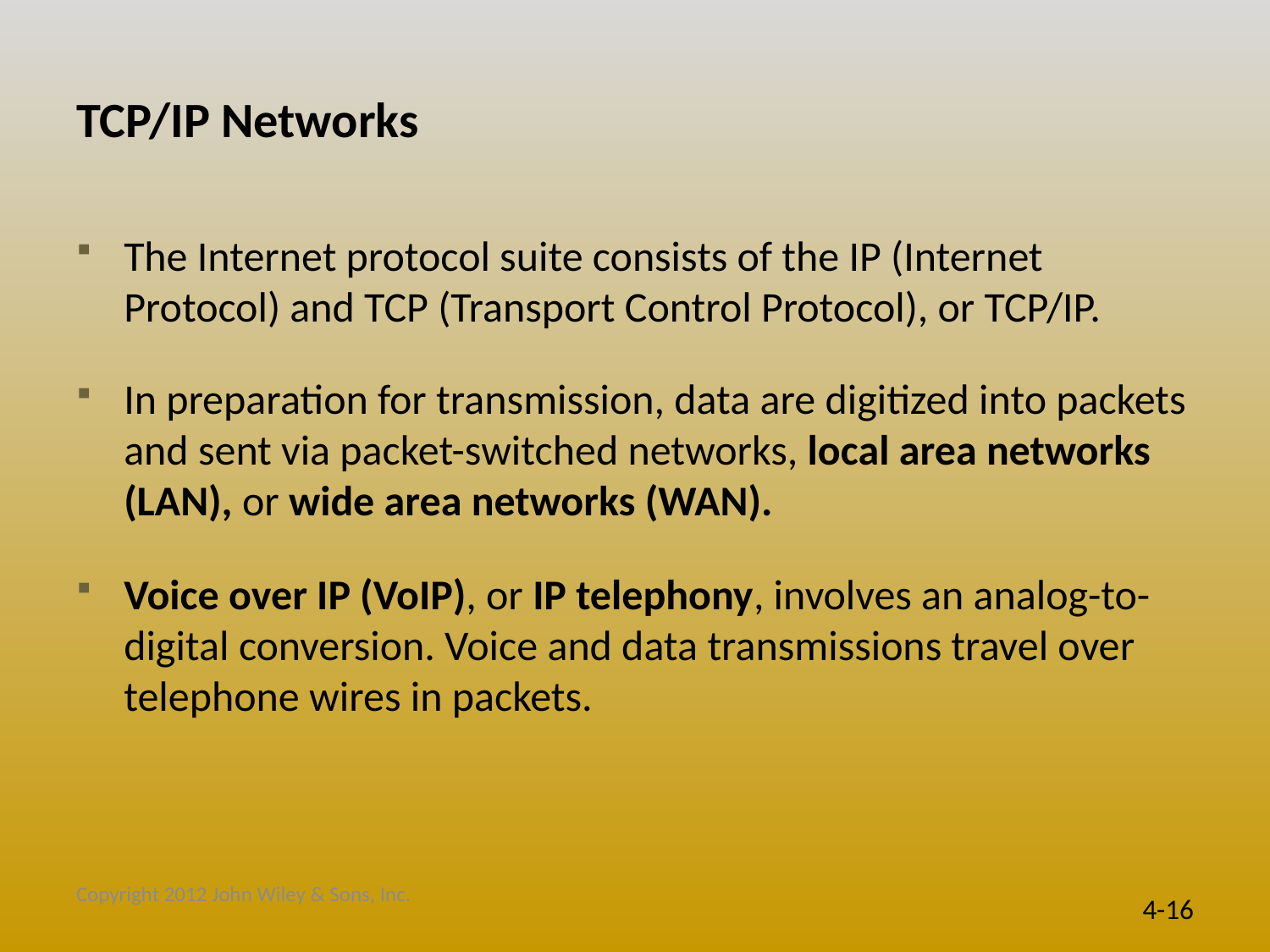

# TCP/IP Networks
The Internet protocol suite consists of the IP (Internet Protocol) and TCP (Transport Control Protocol), or TCP/IP.
In preparation for transmission, data are digitized into packets and sent via packet-switched networks, local area networks (LAN), or wide area networks (WAN).
Voice over IP (VoIP), or IP telephony, involves an analog-to-digital conversion. Voice and data transmissions travel over telephone wires in packets.
Copyright 2012 John Wiley & Sons, Inc.
4-16